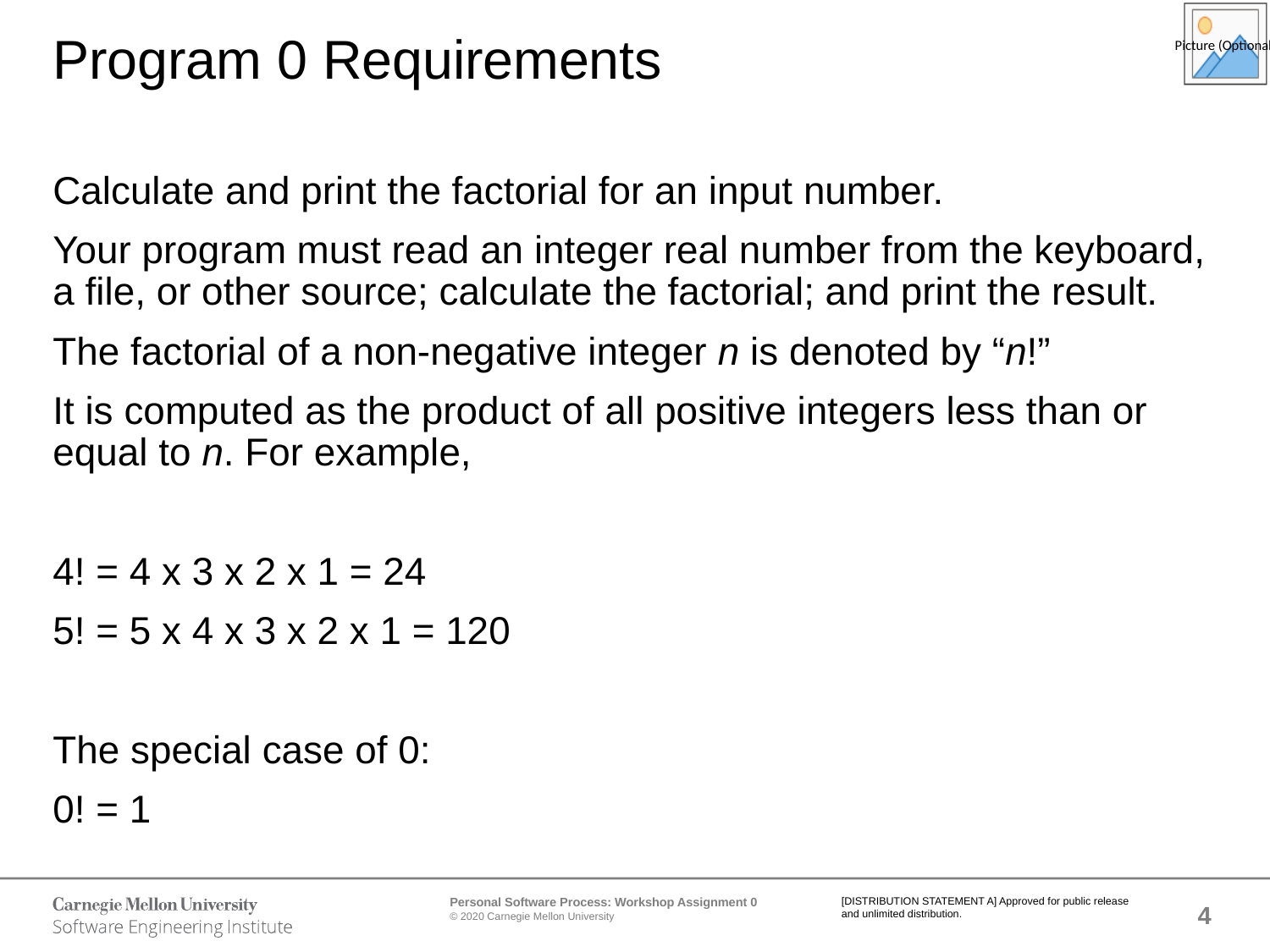

# Program 0 Requirements
Calculate and print the factorial for an input number.
Your program must read an integer real number from the keyboard, a file, or other source; calculate the factorial; and print the result.
The factorial of a non-negative integer n is denoted by “n!”
It is computed as the product of all positive integers less than or equal to n. For example,

4! = 4 x 3 x 2 x 1 = 24
5! = 5 x 4 x 3 x 2 x 1 = 120

The special case of 0:
0! = 1